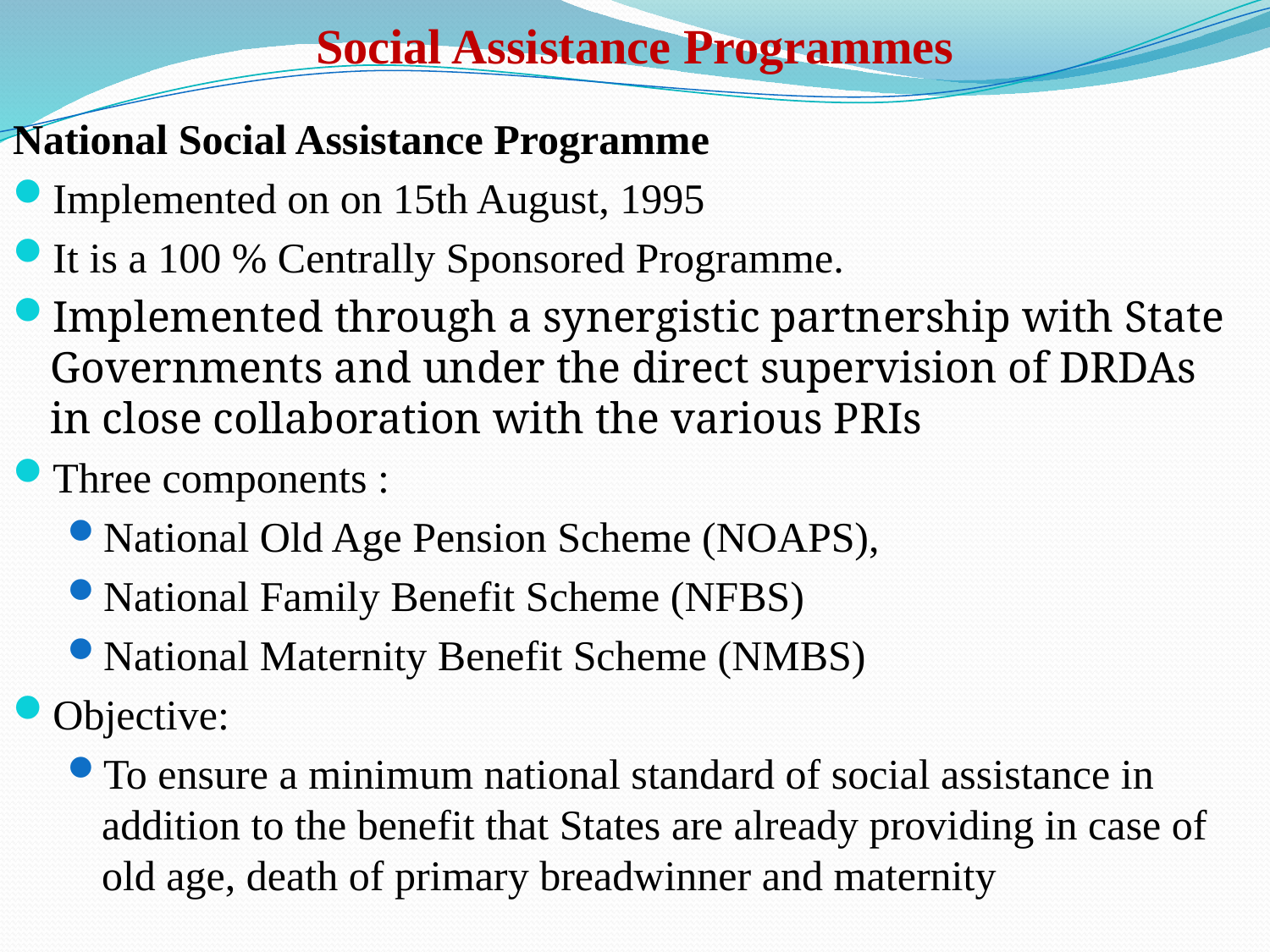

# Social Assistance Programmes
National Social Assistance Programme
Implemented on on 15th August, 1995
It is a 100 % Centrally Sponsored Programme.
Implemented through a synergistic partnership with State Governments and under the direct supervision of DRDAs in close collaboration with the various PRIs
Three components :
National Old Age Pension Scheme (NOAPS),
National Family Benefit Scheme (NFBS)
National Maternity Benefit Scheme (NMBS)
Objective:
To ensure a minimum national standard of social assistance in addition to the benefit that States are already providing in case of old age, death of primary breadwinner and maternity